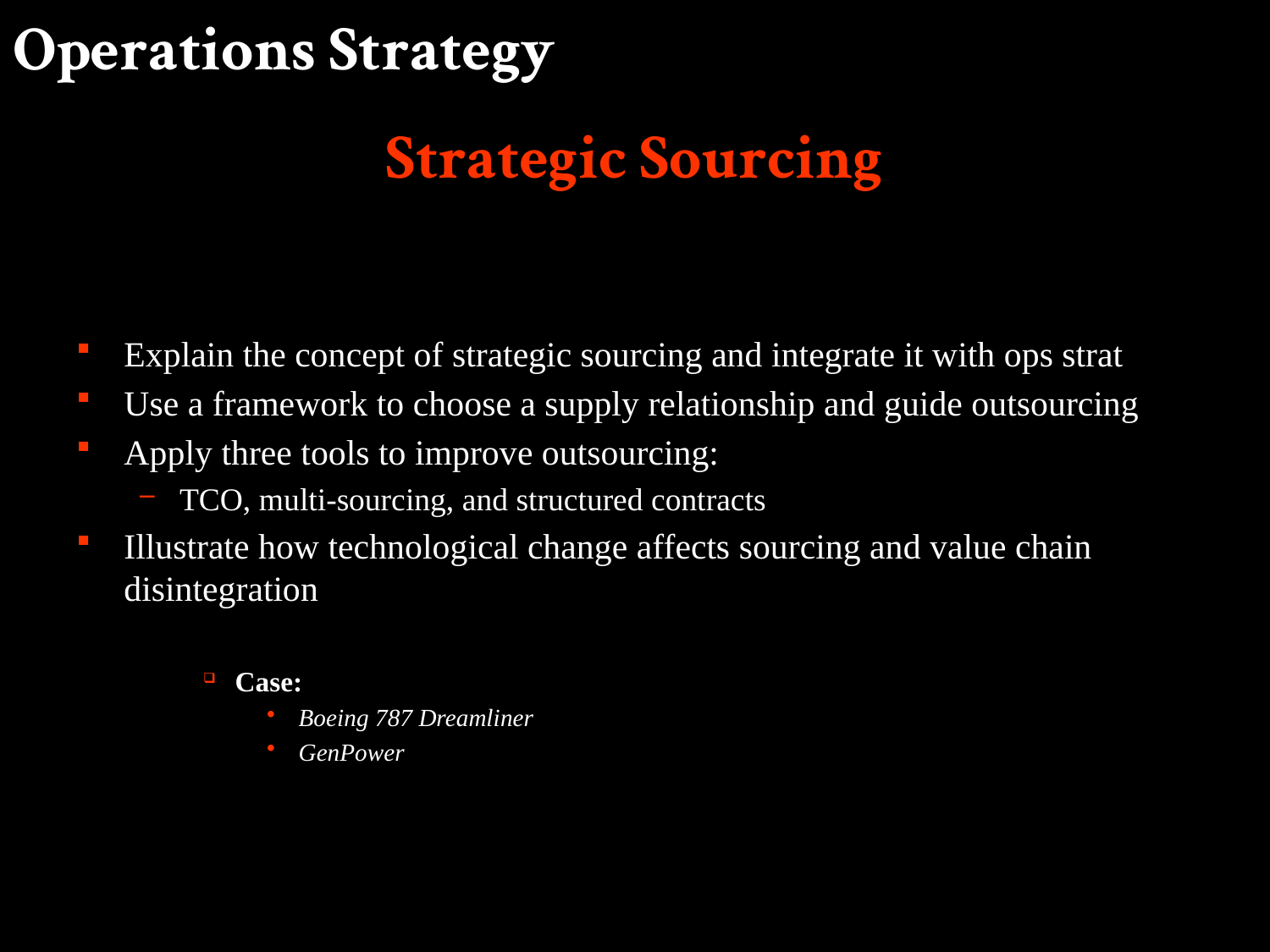

Operations Strategy
Strategic Sourcing
Explain the concept of strategic sourcing and integrate it with ops strat
Use a framework to choose a supply relationship and guide outsourcing
Apply three tools to improve outsourcing:
TCO, multi-sourcing, and structured contracts
Illustrate how technological change affects sourcing and value chain disintegration

Case:
Boeing 787 Dreamliner
GenPower